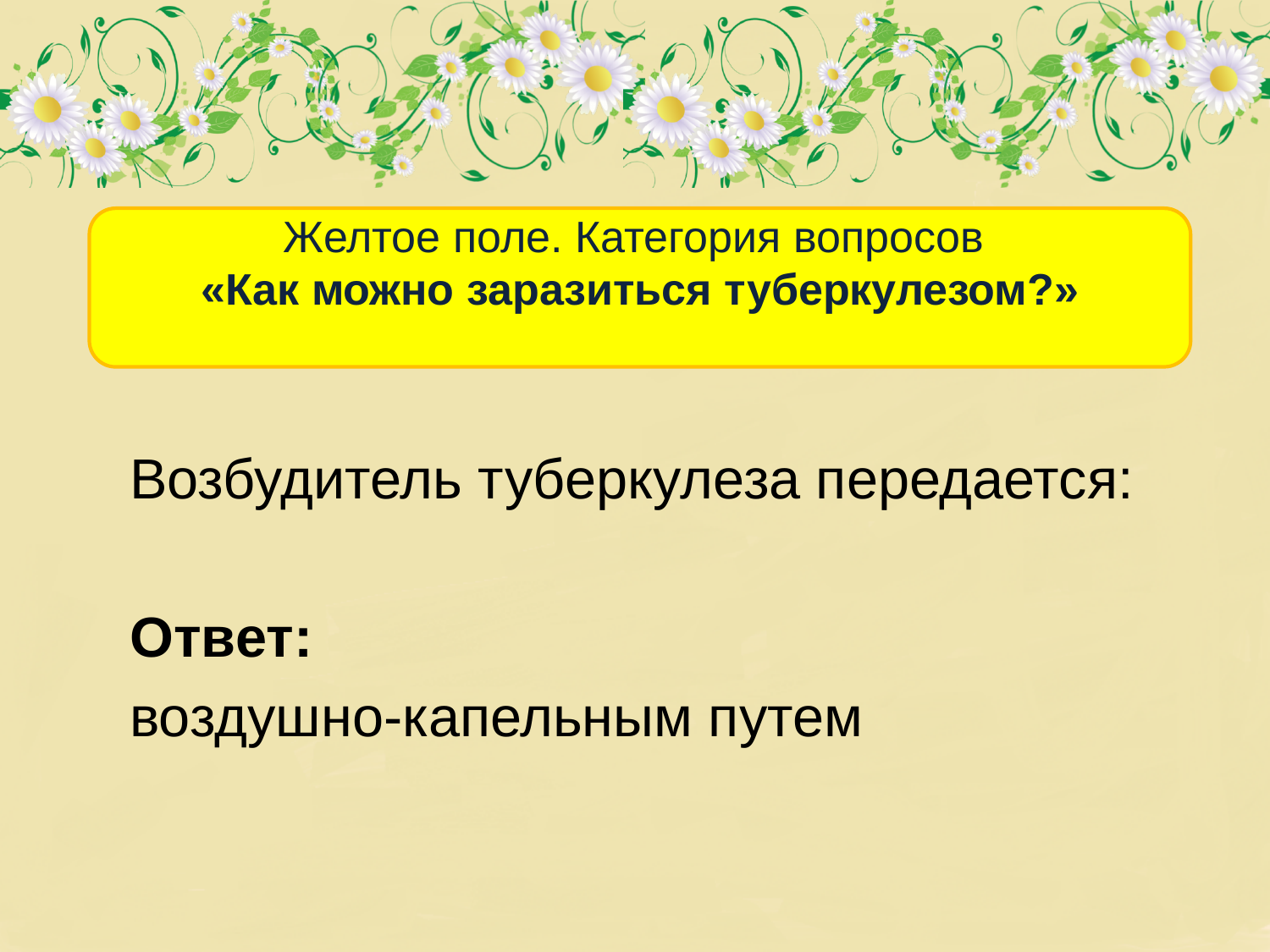

Желтое поле. Категория вопросов
«Как можно заразиться туберкулезом?»

	Возбудитель туберкулеза передается:

	Ответ:
	воздушно-капельным путем